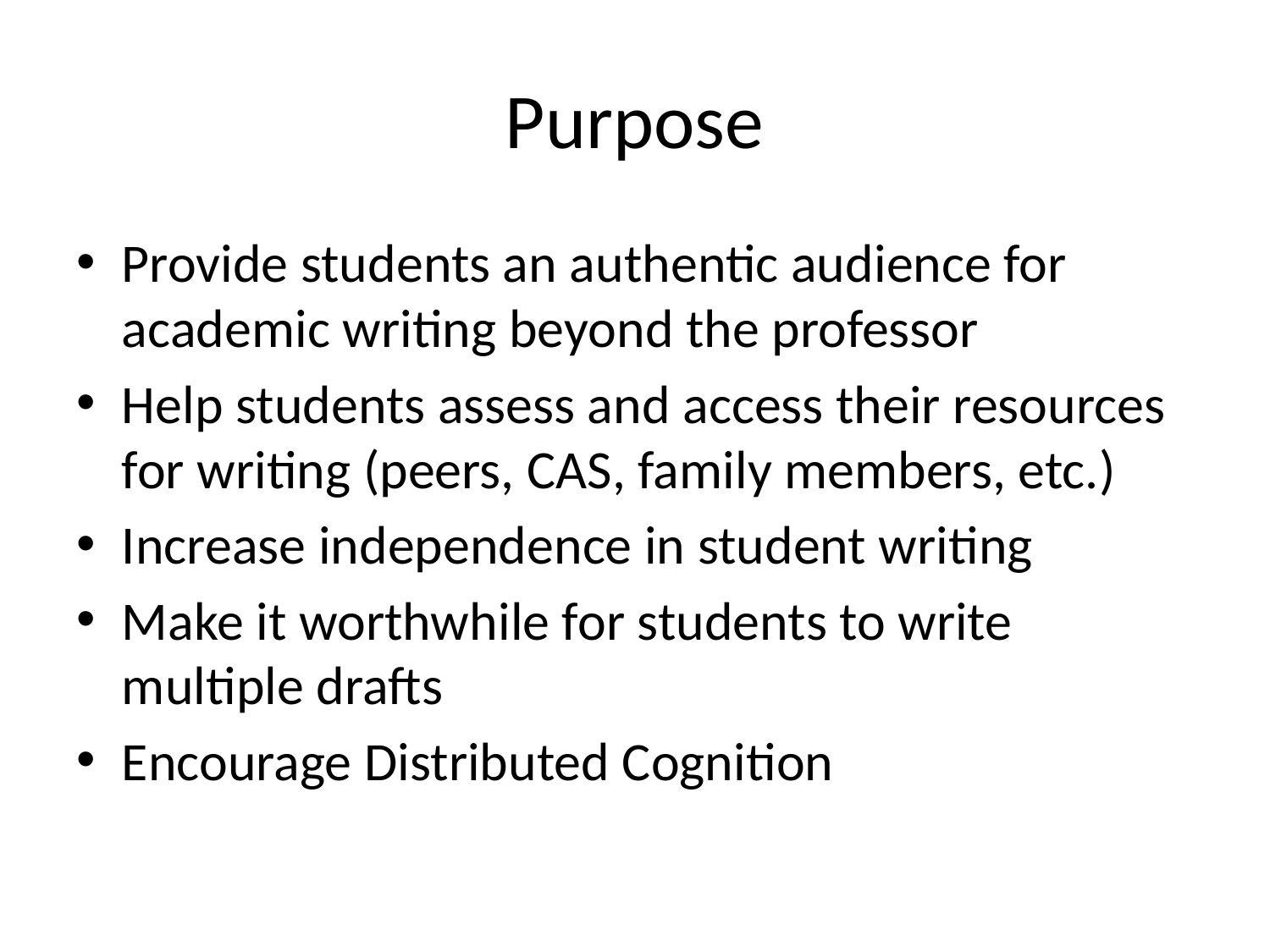

# Purpose
Provide students an authentic audience for academic writing beyond the professor
Help students assess and access their resources for writing (peers, CAS, family members, etc.)
Increase independence in student writing
Make it worthwhile for students to write multiple drafts
Encourage Distributed Cognition